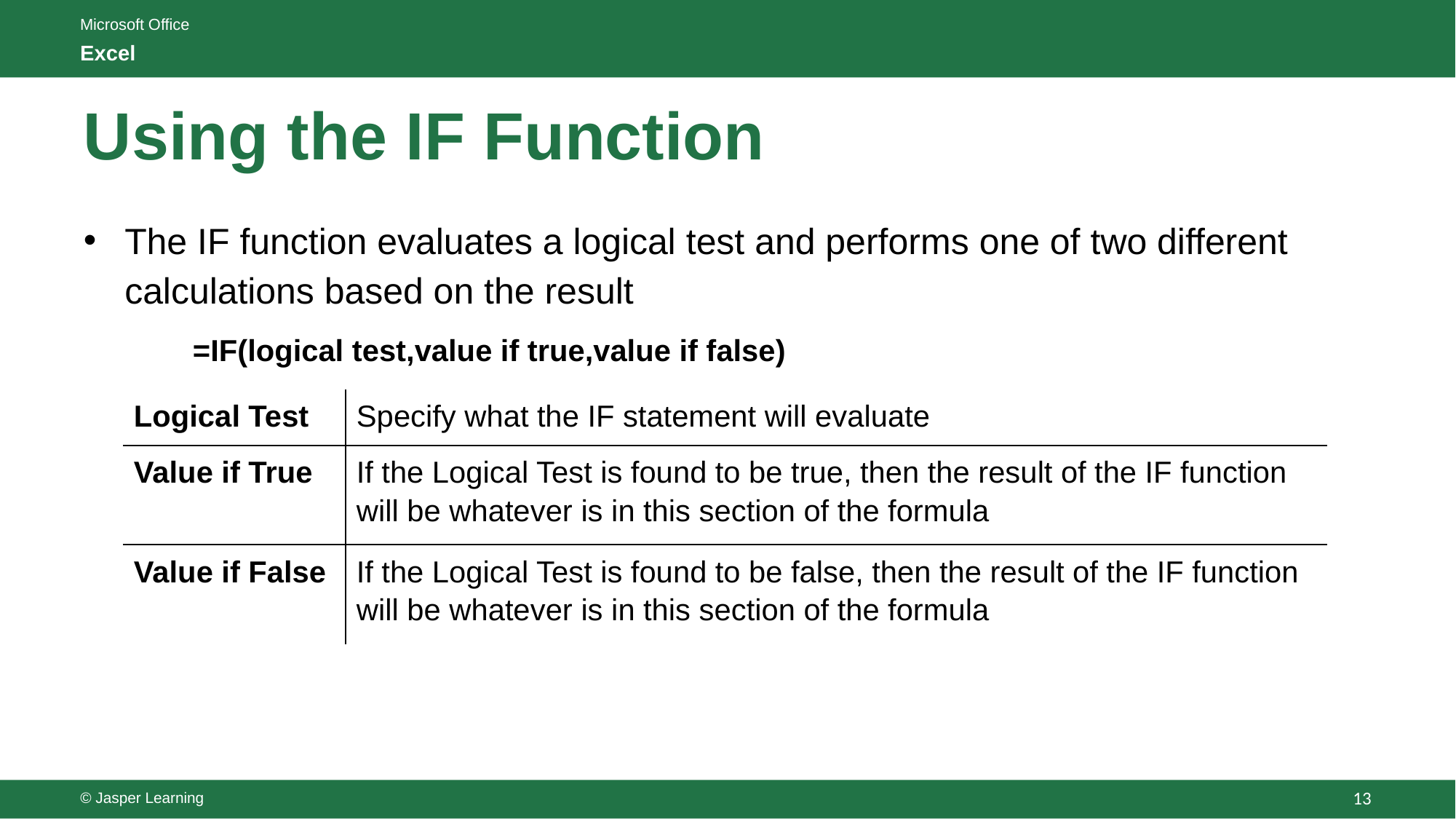

# Using the IF Function
The IF function evaluates a logical test and performs one of two different calculations based on the result
	=IF(logical test,value if true,value if false)

| Logical Test | Specify what the IF statement will evaluate |
| --- | --- |
| Value if True | If the Logical Test is found to be true, then the result of the IF function will be whatever is in this section of the formula |
| Value if False | If the Logical Test is found to be false, then the result of the IF function will be whatever is in this section of the formula |
© Jasper Learning
13